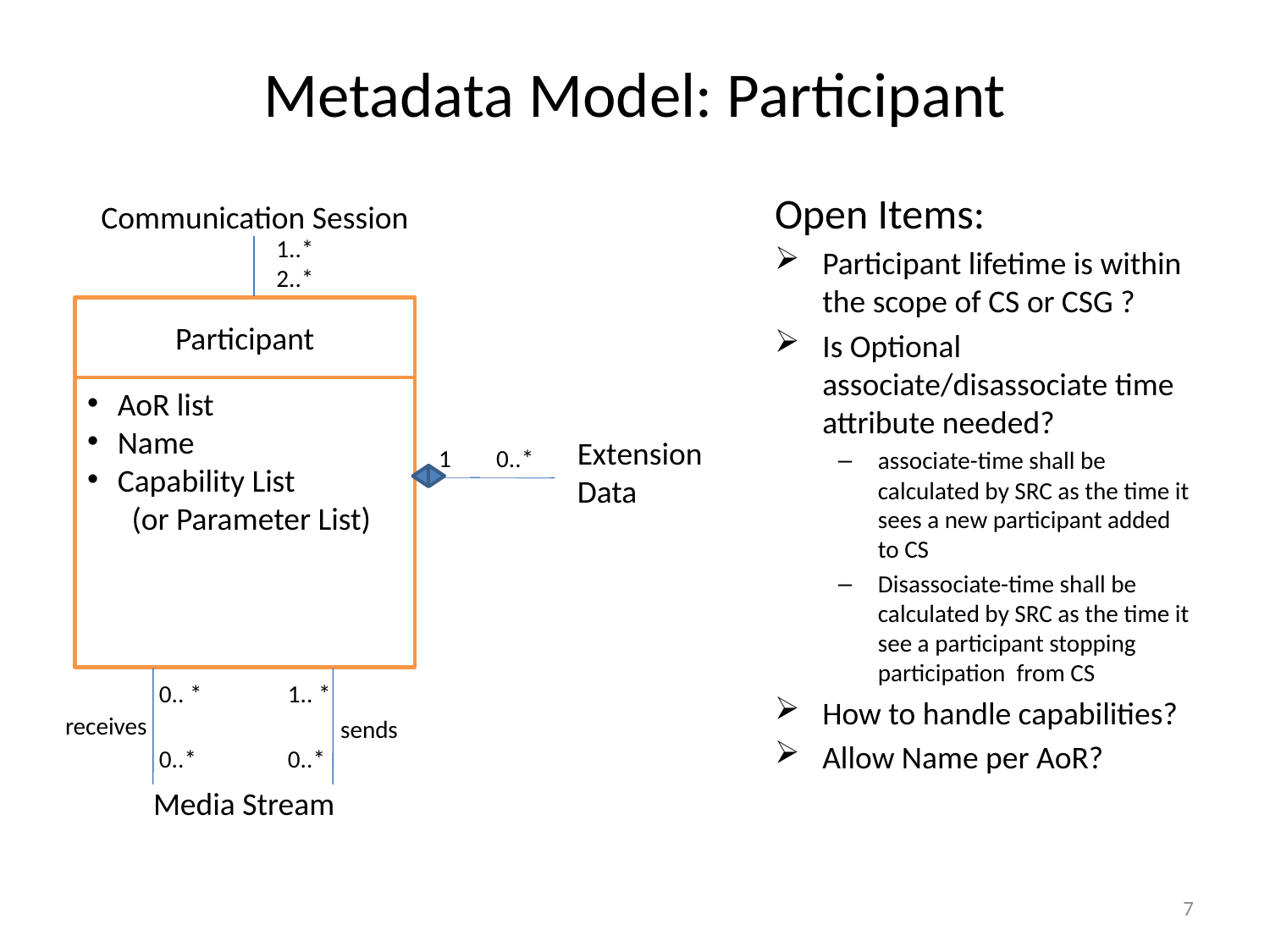

# Metadata Model: Participant
Open Items:
Participant lifetime is within the scope of CS or CSG ?
Is Optional associate/disassociate time attribute needed?
associate-time shall be calculated by SRC as the time it sees a new participant added to CS
Disassociate-time shall be calculated by SRC as the time it see a participant stopping participation  from CS
How to handle capabilities?
Allow Name per AoR?

Communication Session
1..*
2..*
Participant
AoR list
Name
Capability List
  (or Parameter List)
Extension
Data
1
0..*

0.. *
1.. *
receives
sends
0..*
0..*
Media Stream
7